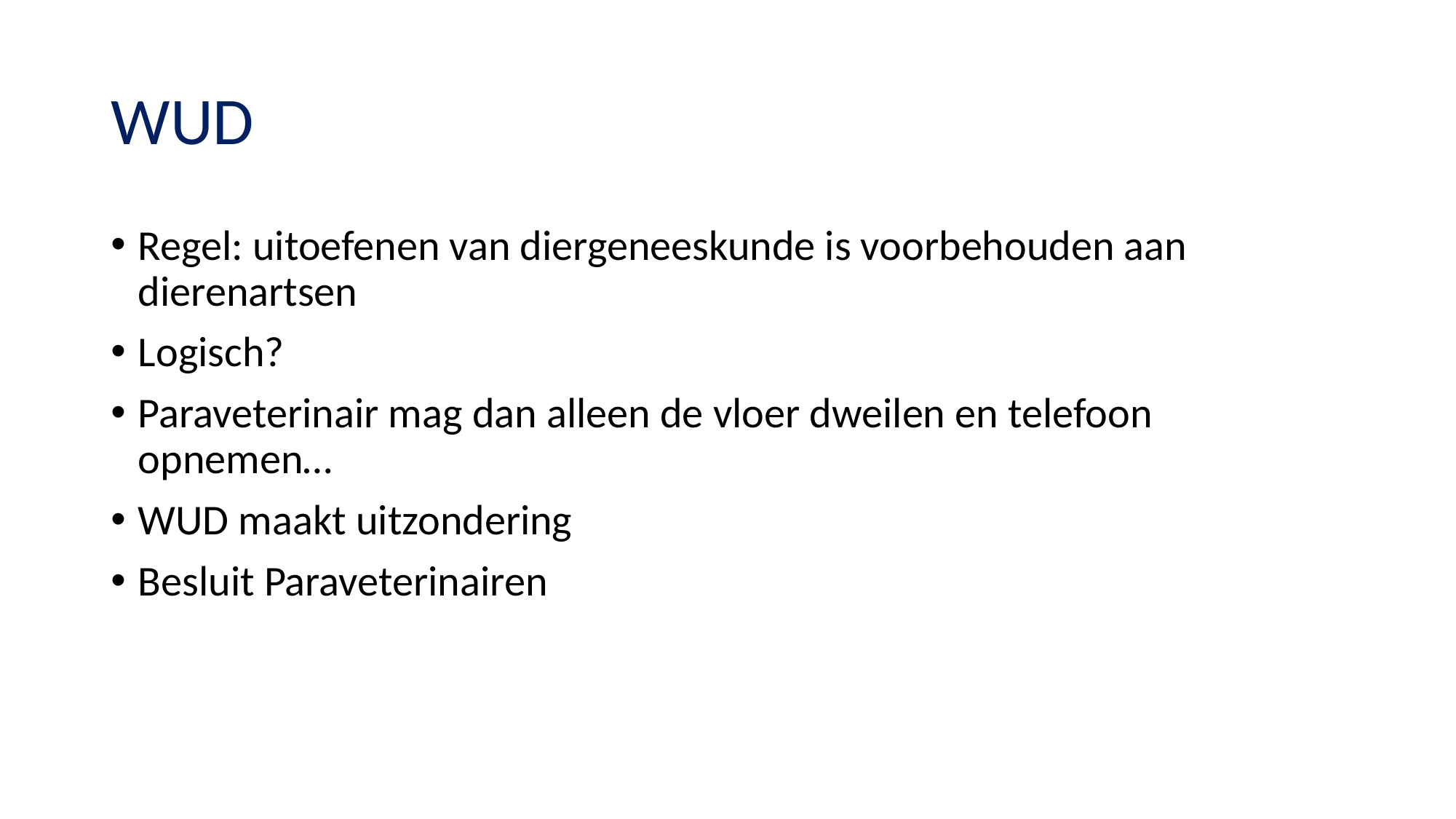

# WUD
Regel: uitoefenen van diergeneeskunde is voorbehouden aan dierenartsen
Logisch?
Paraveterinair mag dan alleen de vloer dweilen en telefoon opnemen…
WUD maakt uitzondering
Besluit Paraveterinairen